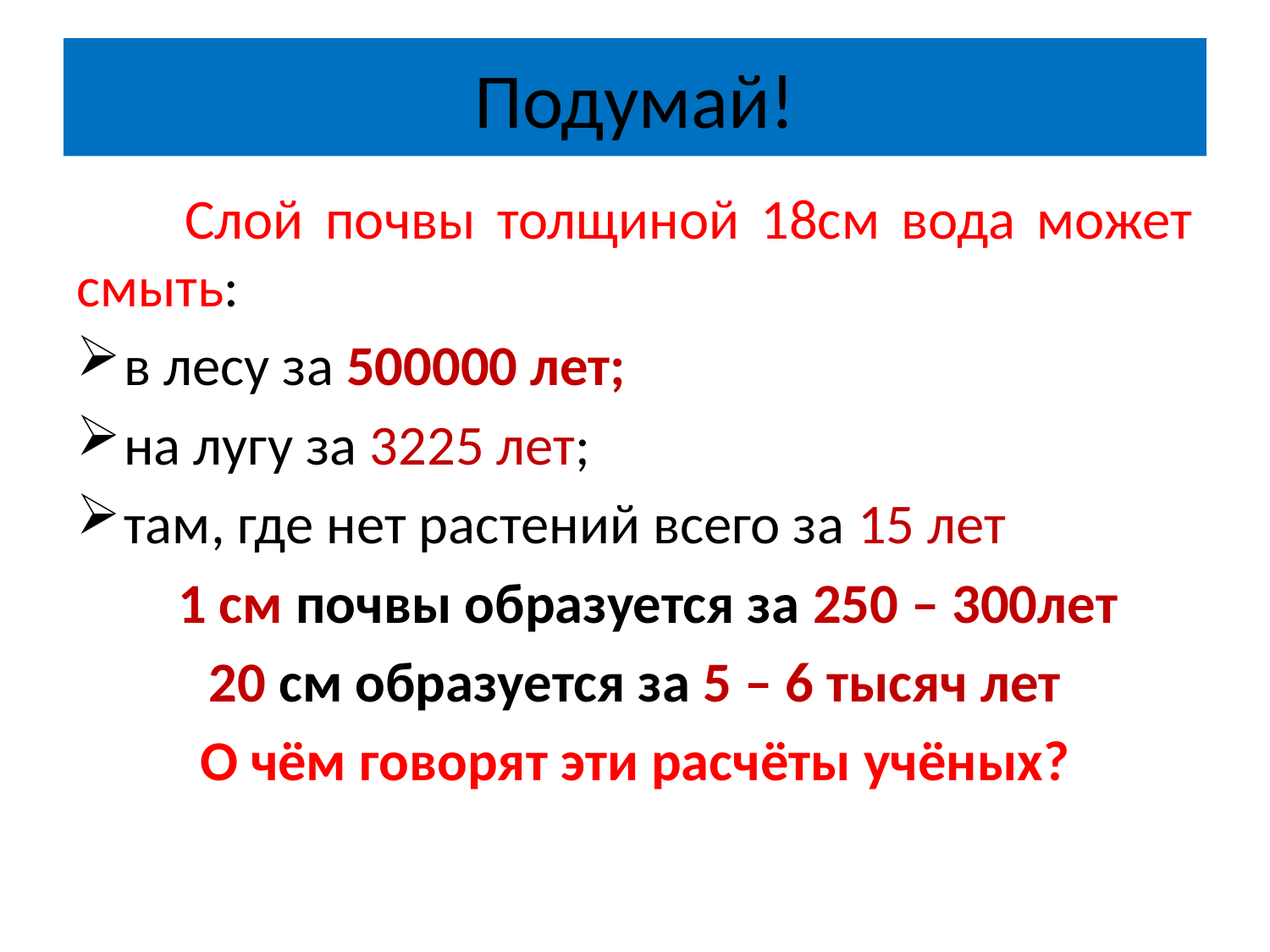

# Подумай!
     Слой почвы толщиной 18см вода может смыть:
в лесу за 500000 лет;
на лугу за 3225 лет;
там, где нет растений всего за 15 лет
        1 см почвы образуется за 250 – 300лет
20 см образуется за 5 – 6 тысяч лет
О чём говорят эти расчёты учёных?